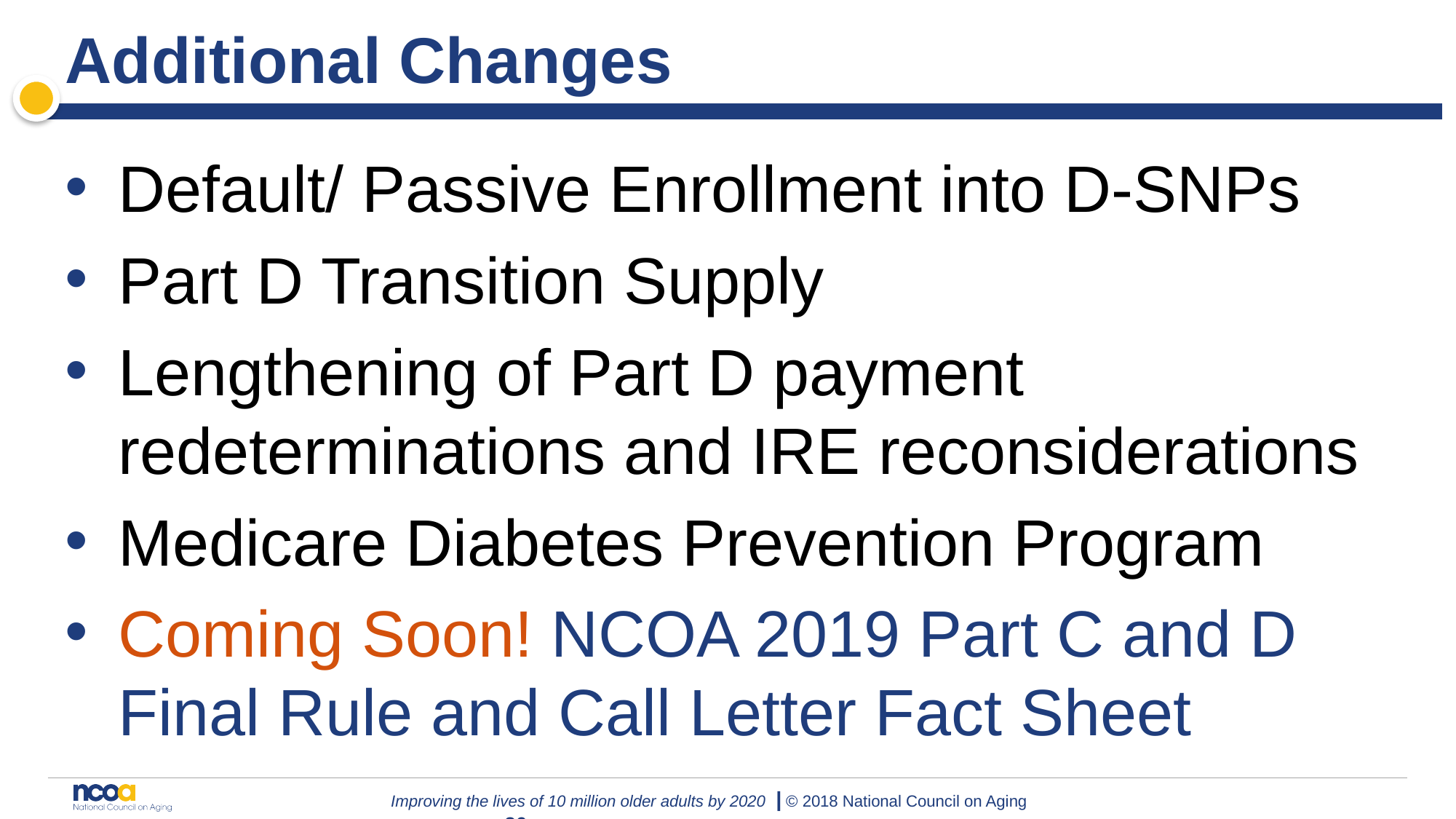

# Additional Changes
Default/ Passive Enrollment into D-SNPs
Part D Transition Supply
Lengthening of Part D payment redeterminations and IRE reconsiderations
Medicare Diabetes Prevention Program
Coming Soon! NCOA 2019 Part C and D Final Rule and Call Letter Fact Sheet